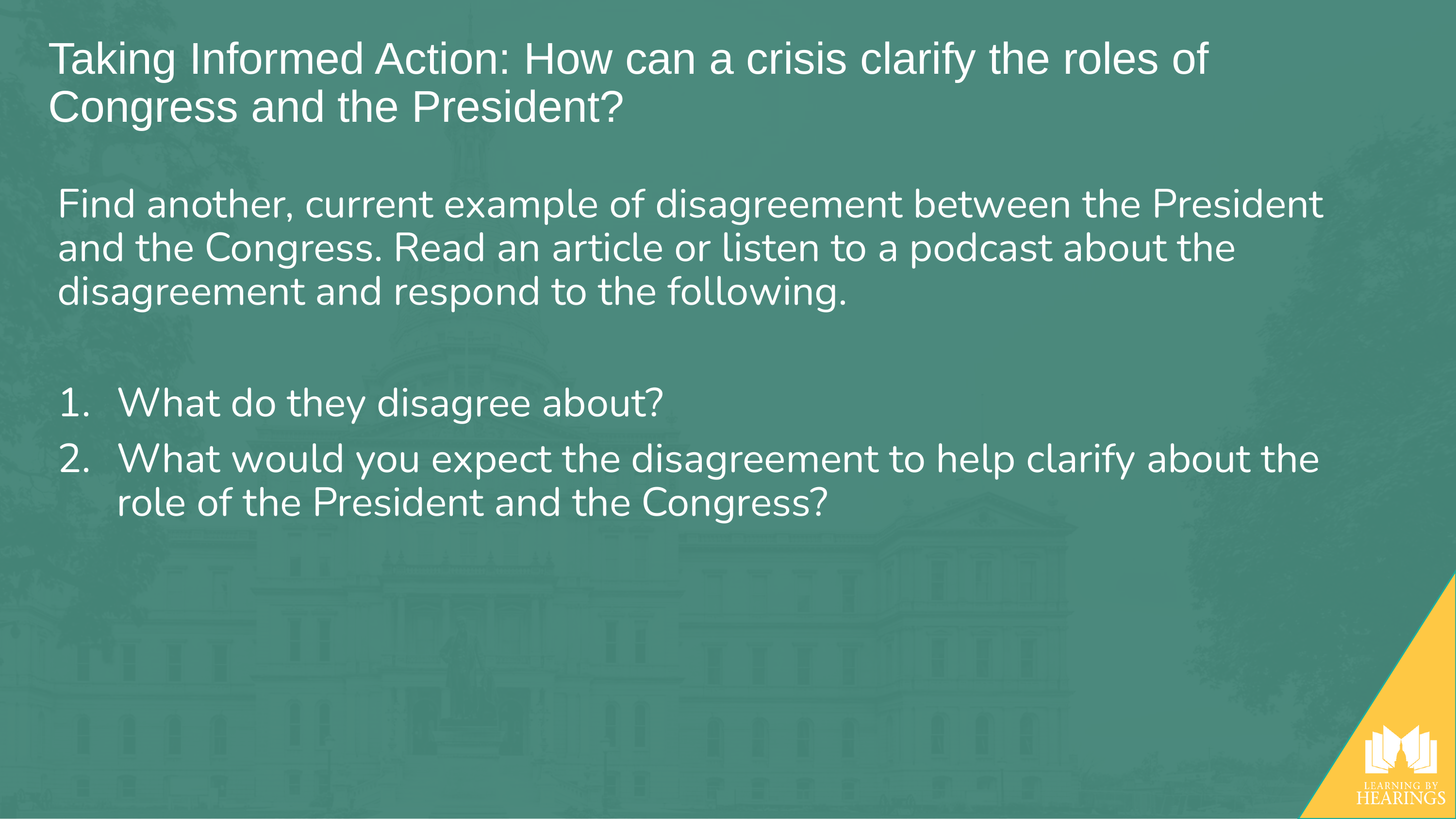

# Taking Informed Action: How can a crisis clarify the roles of Congress and the President?
Find another, current example of disagreement between the President and the Congress. Read an article or listen to a podcast about the disagreement and respond to the following.

What do they disagree about?
What would you expect the disagreement to help clarify about the role of the President and the Congress?